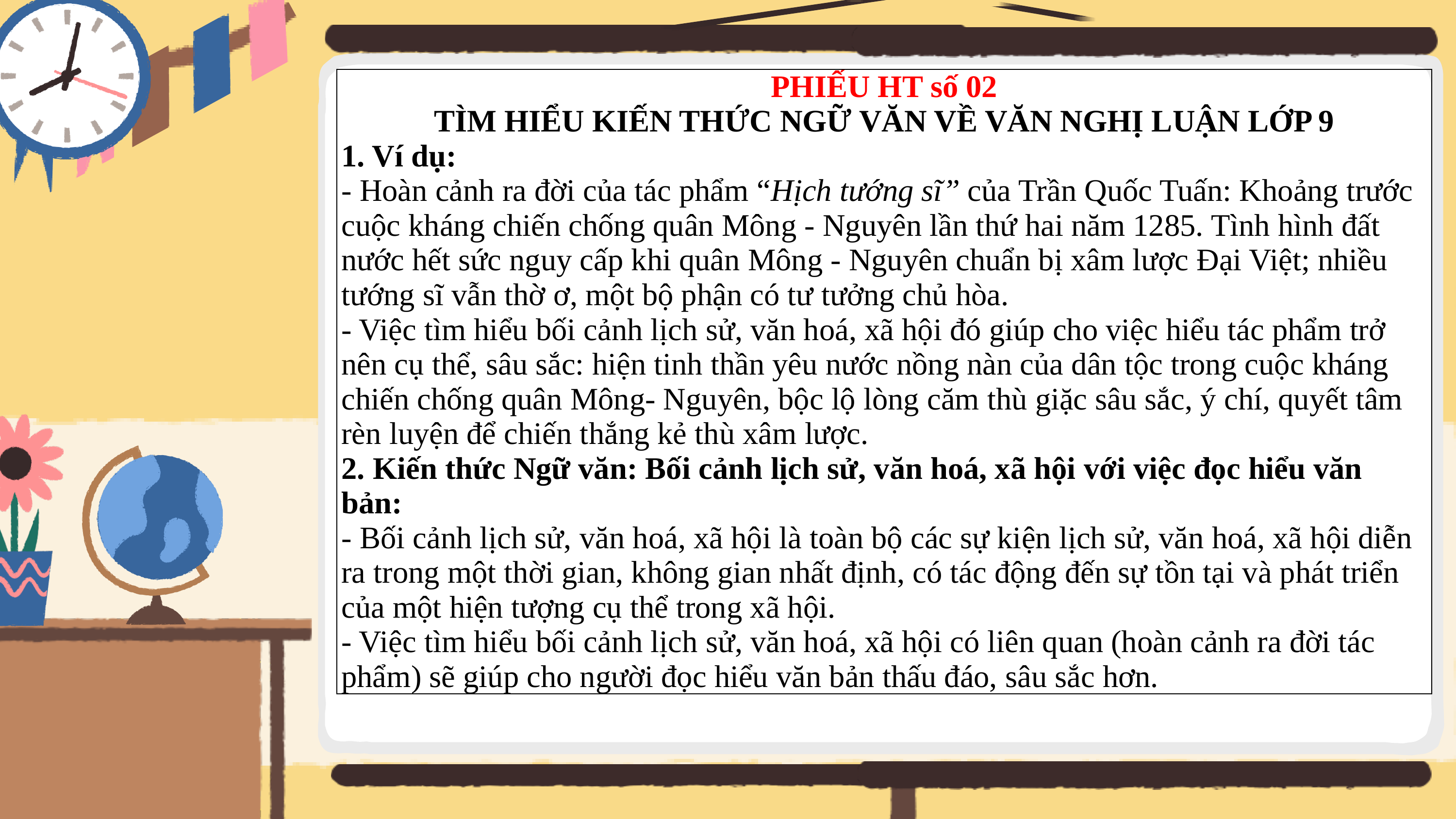

| PHIẾU HT số 02 TÌM HIỂU KIẾN THỨC NGỮ VĂN VỀ VĂN NGHỊ LUẬN LỚP 9 1. Ví dụ: - Hoàn cảnh ra đời của tác phẩm “Hịch tướng sĩ” của Trần Quốc Tuấn: Khoảng trước cuộc kháng chiến chống quân Mông - Nguyên lần thứ hai năm 1285. Tình hình đất nước hết sức nguy cấp khi quân Mông - Nguyên chuẩn bị xâm lược Đại Việt; nhiều tướng sĩ vẫn thờ ơ, một bộ phận có tư tưởng chủ hòa. - Việc tìm hiểu bối cảnh lịch sử, văn hoá, xã hội đó giúp cho việc hiểu tác phẩm trở nên cụ thể, sâu sắc: hiện tinh thần yêu nước nồng nàn của dân tộc trong cuộc kháng chiến chống quân Mông- Nguyên, bộc lộ lòng căm thù giặc sâu sắc, ý chí, quyết tâm rèn luyện để chiến thắng kẻ thù xâm lược. 2. Kiến thức Ngữ văn: Bối cảnh lịch sử, văn hoá, xã hội với việc đọc hiểu văn bản: - Bối cảnh lịch sử, văn hoá, xã hội là toàn bộ các sự kiện lịch sử, văn hoá, xã hội diễn ra trong một thời gian, không gian nhất định, có tác động đến sự tồn tại và phát triển của một hiện tượng cụ thể trong xã hội. - Việc tìm hiểu bối cảnh lịch sử, văn hoá, xã hội có liên quan (hoàn cảnh ra đời tác phẩm) sẽ giúp cho người đọc hiểu văn bản thấu đáo, sâu sắc hơn. |
| --- |